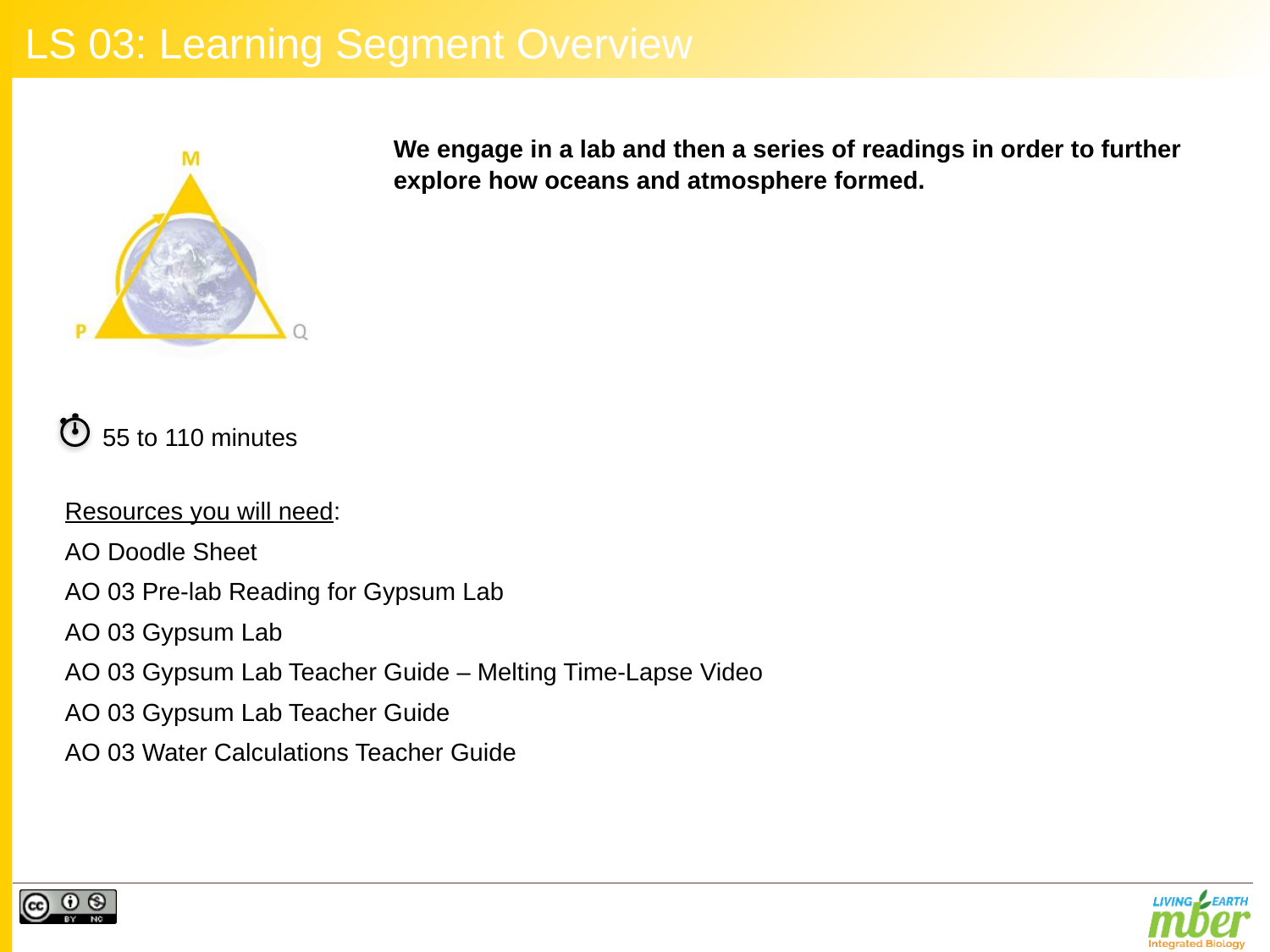

# LS 03: Learning Segment Overview
We engage in a lab and then a series of readings in order to further explore how oceans and atmosphere formed.
55 to 110 minutes
Resources you will need:
AO Doodle Sheet
AO 03 Pre-lab Reading for Gypsum Lab
AO 03 Gypsum Lab
AO 03 Gypsum Lab Teacher Guide – Melting Time-Lapse Video
AO 03 Gypsum Lab Teacher Guide
AO 03 Water Calculations Teacher Guide